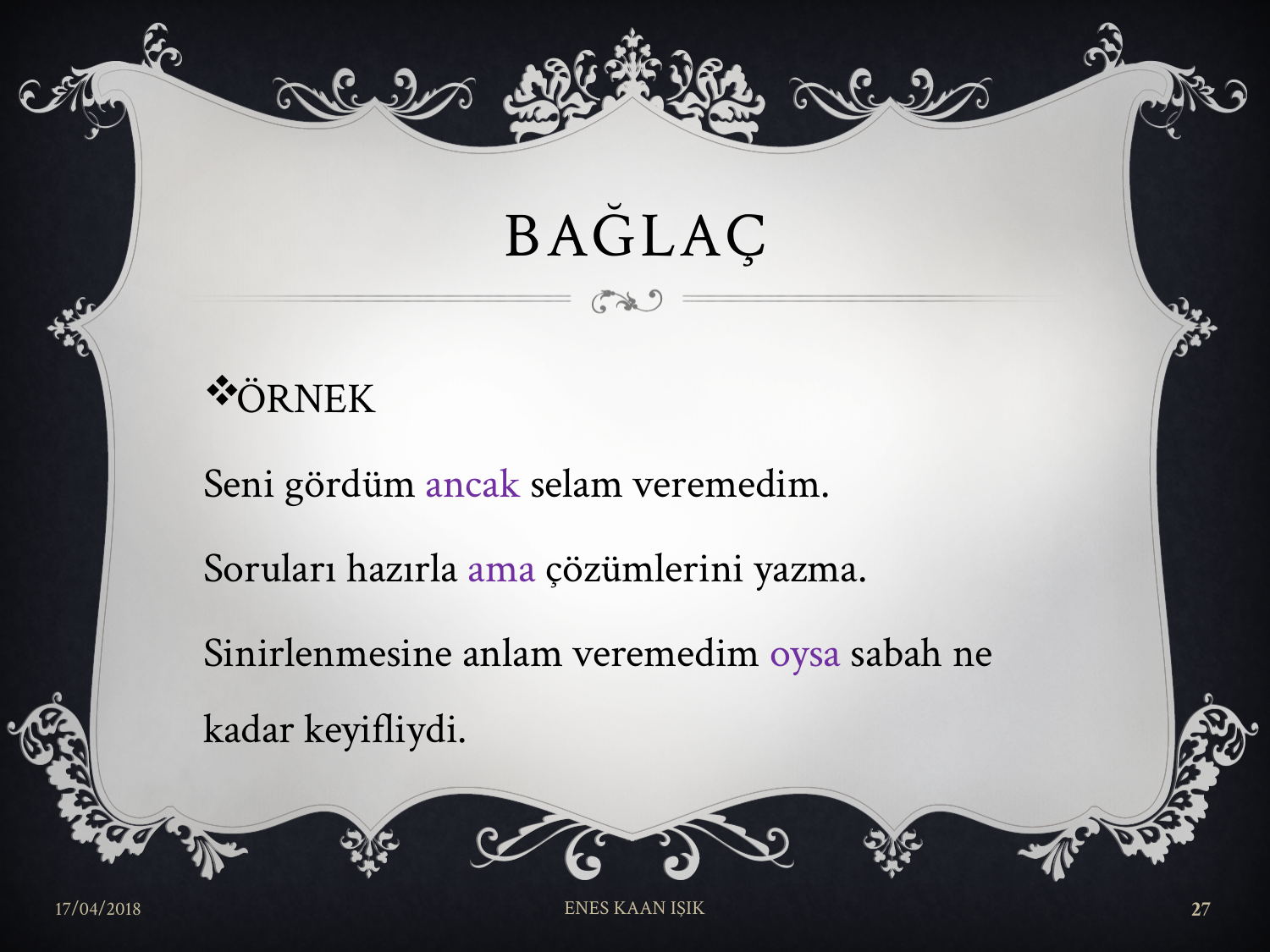

# BAĞLAÇ
ÖRNEK
Seni gördüm ancak selam veremedim.
Soruları hazırla ama çözümlerini yazma.
Sinirlenmesine anlam veremedim oysa sabah ne kadar keyifliydi.
17/04/2018
ENES KAAN IŞIK
27